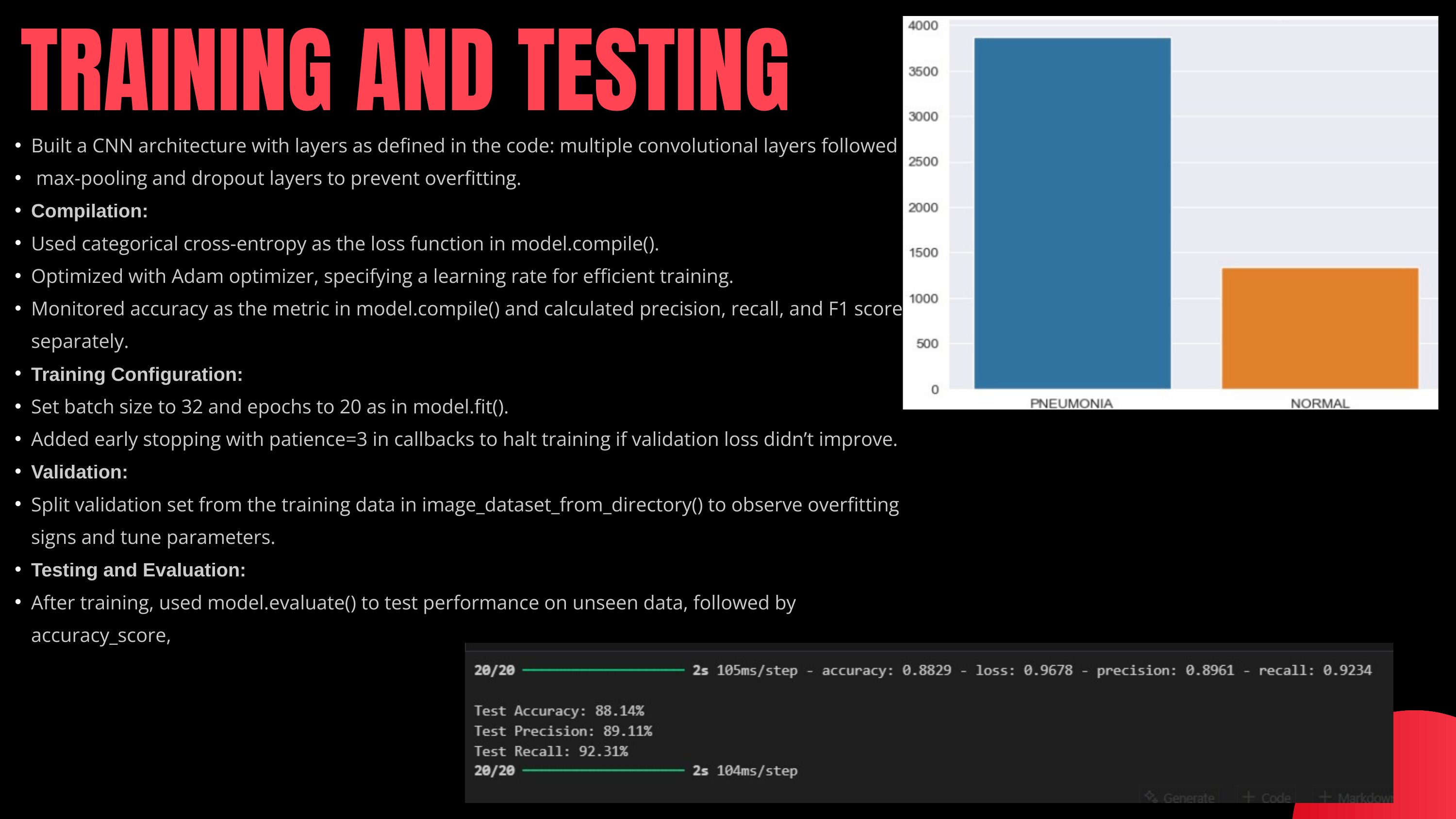

TRAINING AND TESTING

Built a CNN architecture with layers as defined in the code: multiple convolutional layers followed by
 max-pooling and dropout layers to prevent overfitting.
Compilation:
Used categorical cross-entropy as the loss function in model.compile().
Optimized with Adam optimizer, specifying a learning rate for efficient training.
Monitored accuracy as the metric in model.compile() and calculated precision, recall, and F1 score separately.
Training Configuration:
Set batch size to 32 and epochs to 20 as in model.fit().
Added early stopping with patience=3 in callbacks to halt training if validation loss didn’t improve.
Validation:
Split validation set from the training data in image_dataset_from_directory() to observe overfitting signs and tune parameters.
Testing and Evaluation:
After training, used model.evaluate() to test performance on unseen data, followed by accuracy_score,